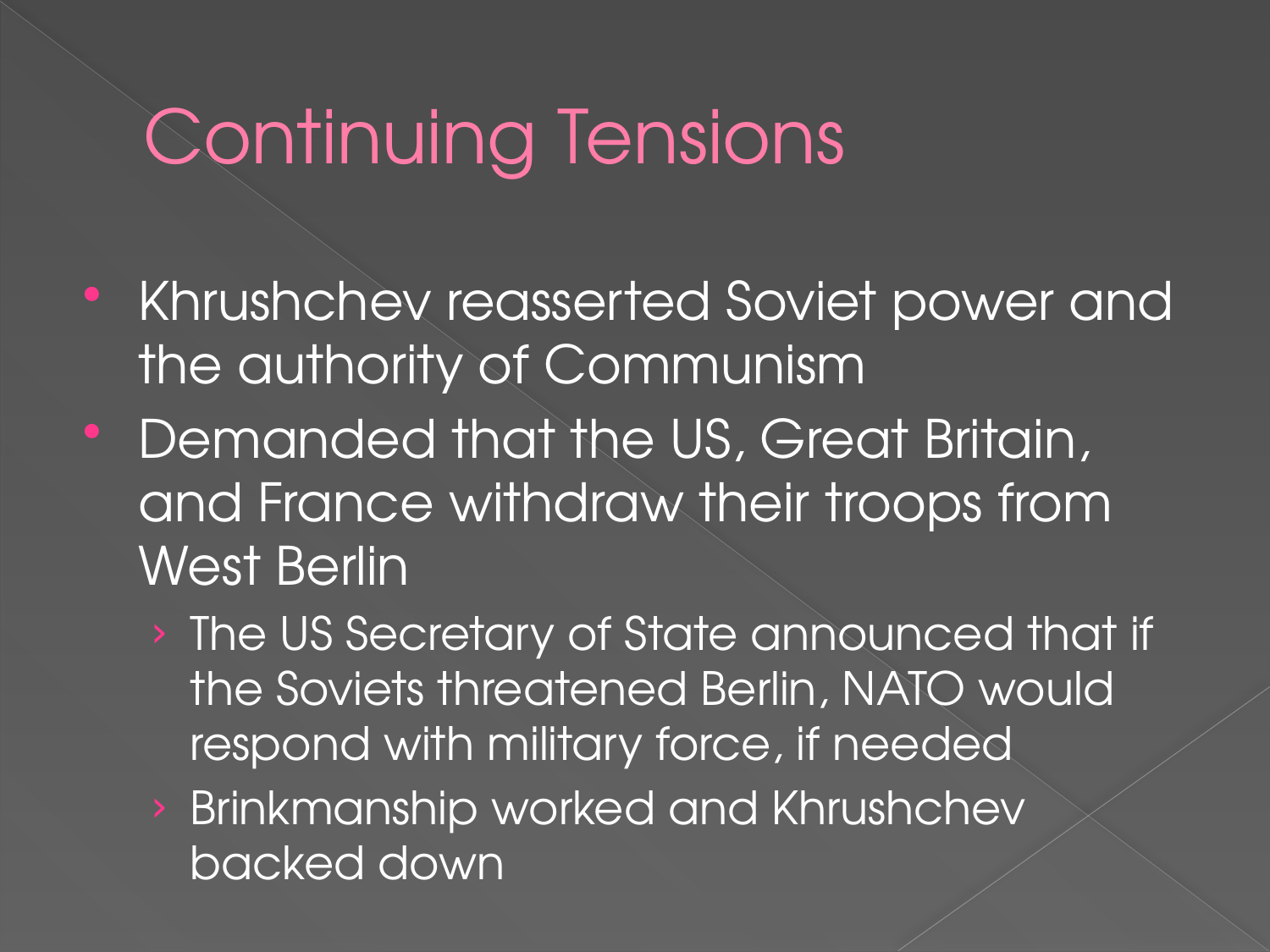

# Continuing Tensions
Khrushchev reasserted Soviet power and the authority of Communism
Demanded that the US, Great Britain, and France withdraw their troops from West Berlin
The US Secretary of State announced that if the Soviets threatened Berlin, NATO would respond with military force, if needed
Brinkmanship worked and Khrushchev backed down